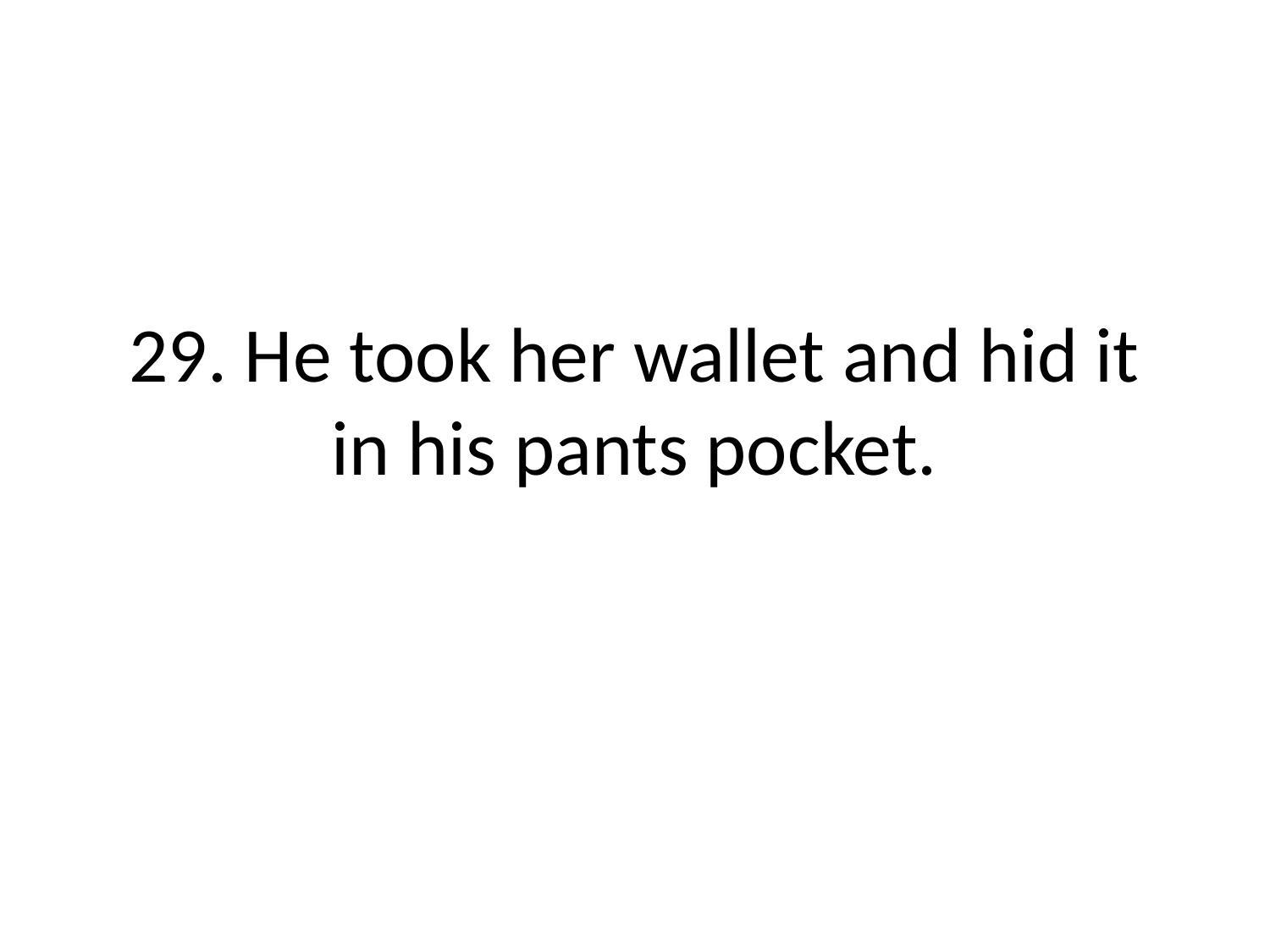

# 29. He took her wallet and hid it in his pants pocket.